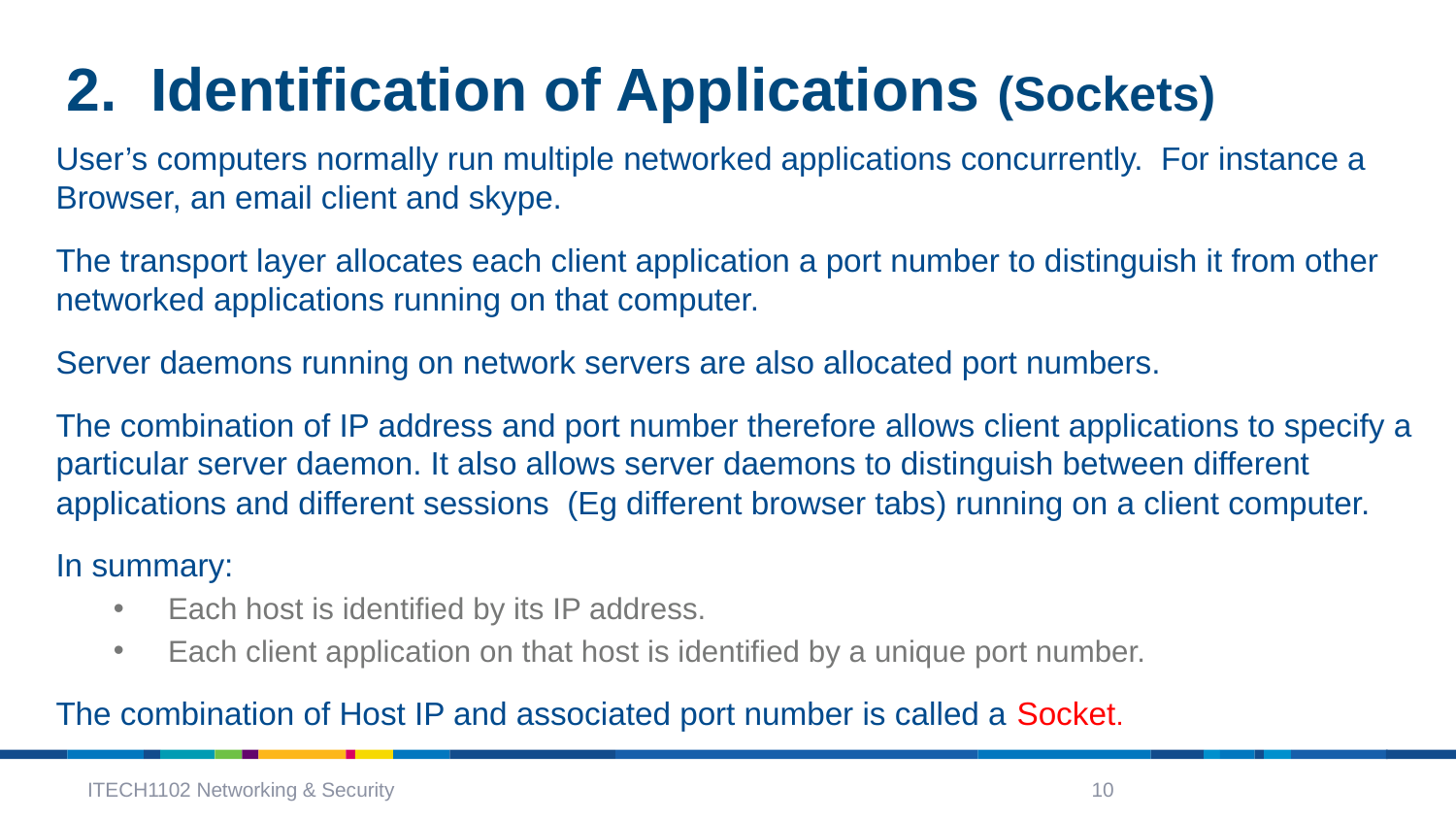

# 2.  Identification of Applications (Sockets)
User’s computers normally run multiple networked applications concurrently.  For instance a Browser, an email client and skype.
The transport layer allocates each client application a port number to distinguish it from other networked applications running on that computer.
Server daemons running on network servers are also allocated port numbers.
The combination of IP address and port number therefore allows client applications to specify a particular server daemon. It also allows server daemons to distinguish between different applications and different sessions  (Eg different browser tabs) running on a client computer.
In summary:
Each host is identified by its IP address.
Each client application on that host is identified by a unique port number.
The combination of Host IP and associated port number is called a Socket.
ITECH1102 Networking & Security
10